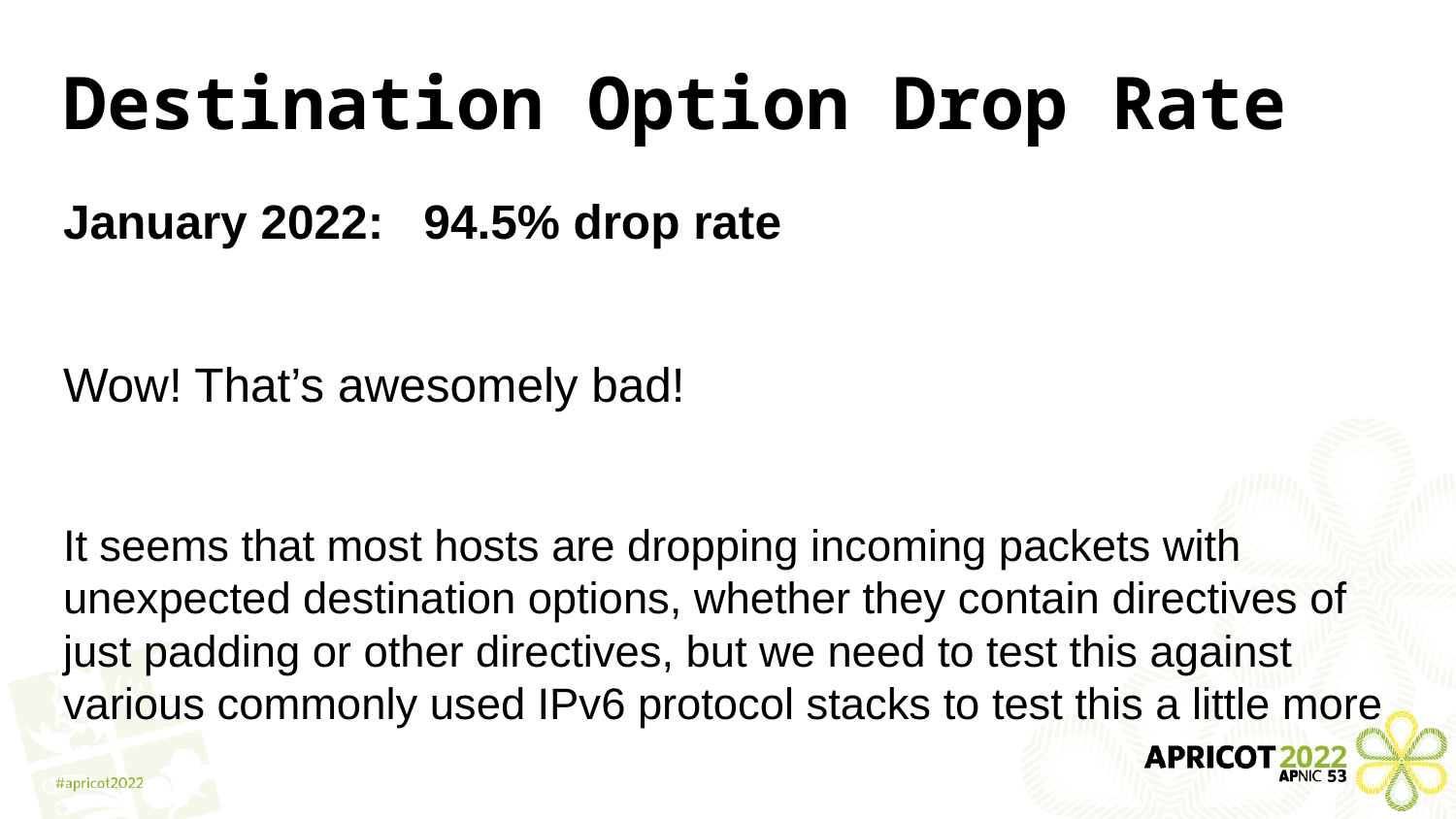

# Destination Option Drop Rate
January 2022:   94.5% drop rate

Wow! That’s awesomely bad!

It seems that most hosts are dropping incoming packets with unexpected destination options, whether they contain directives of just padding or other directives, but we need to test this against various commonly used IPv6 protocol stacks to test this a little more